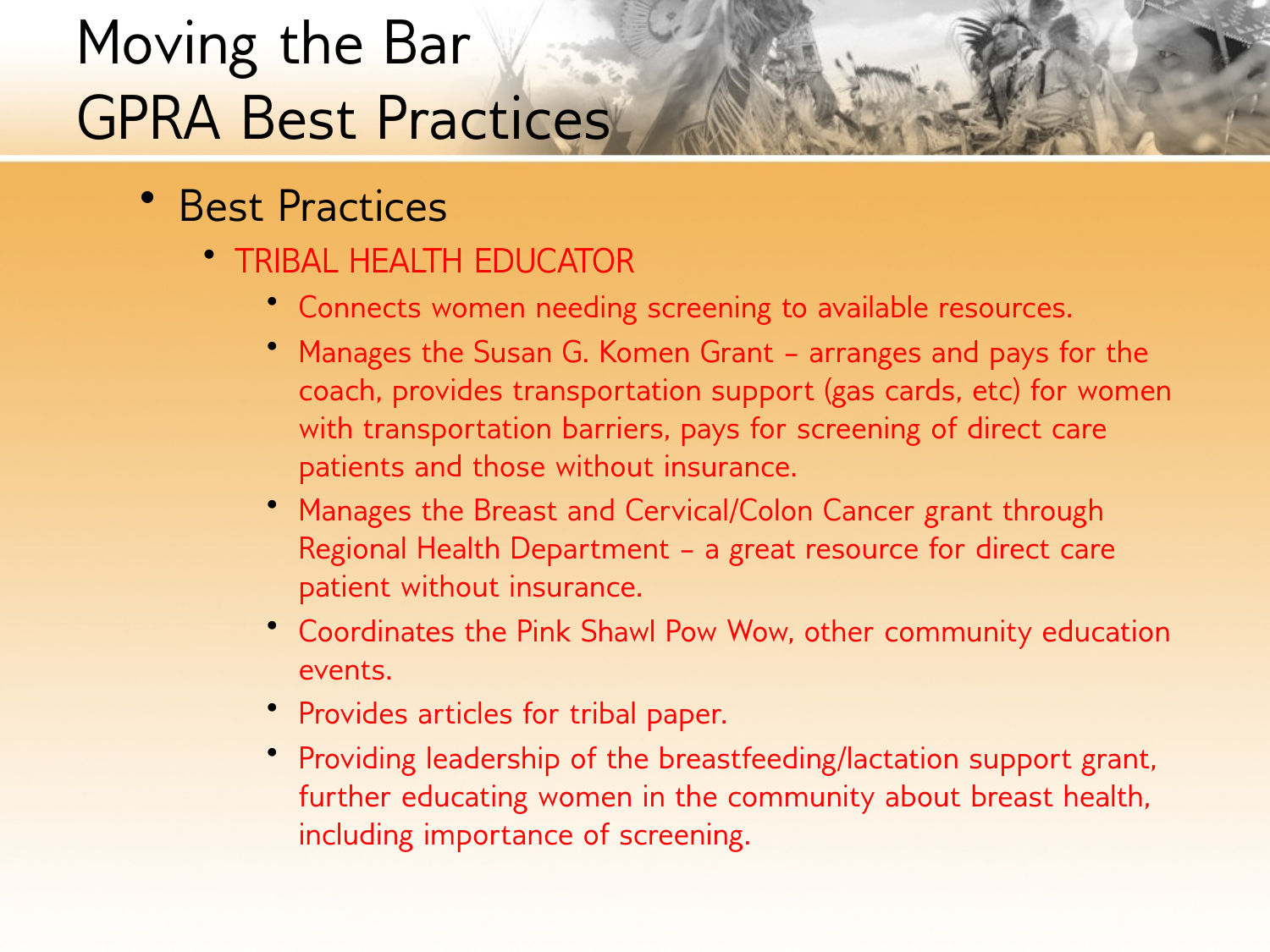

# Moving the Bar GPRA Best Practices
Best Practices
TRIBAL HEALTH EDUCATOR
Connects women needing screening to available resources.
Manages the Susan G. Komen Grant – arranges and pays for the coach, provides transportation support (gas cards, etc) for women with transportation barriers, pays for screening of direct care patients and those without insurance.
Manages the Breast and Cervical/Colon Cancer grant through Regional Health Department – a great resource for direct care patient without insurance.
Coordinates the Pink Shawl Pow Wow, other community education events.
Provides articles for tribal paper.
Providing leadership of the breastfeeding/lactation support grant, further educating women in the community about breast health, including importance of screening.